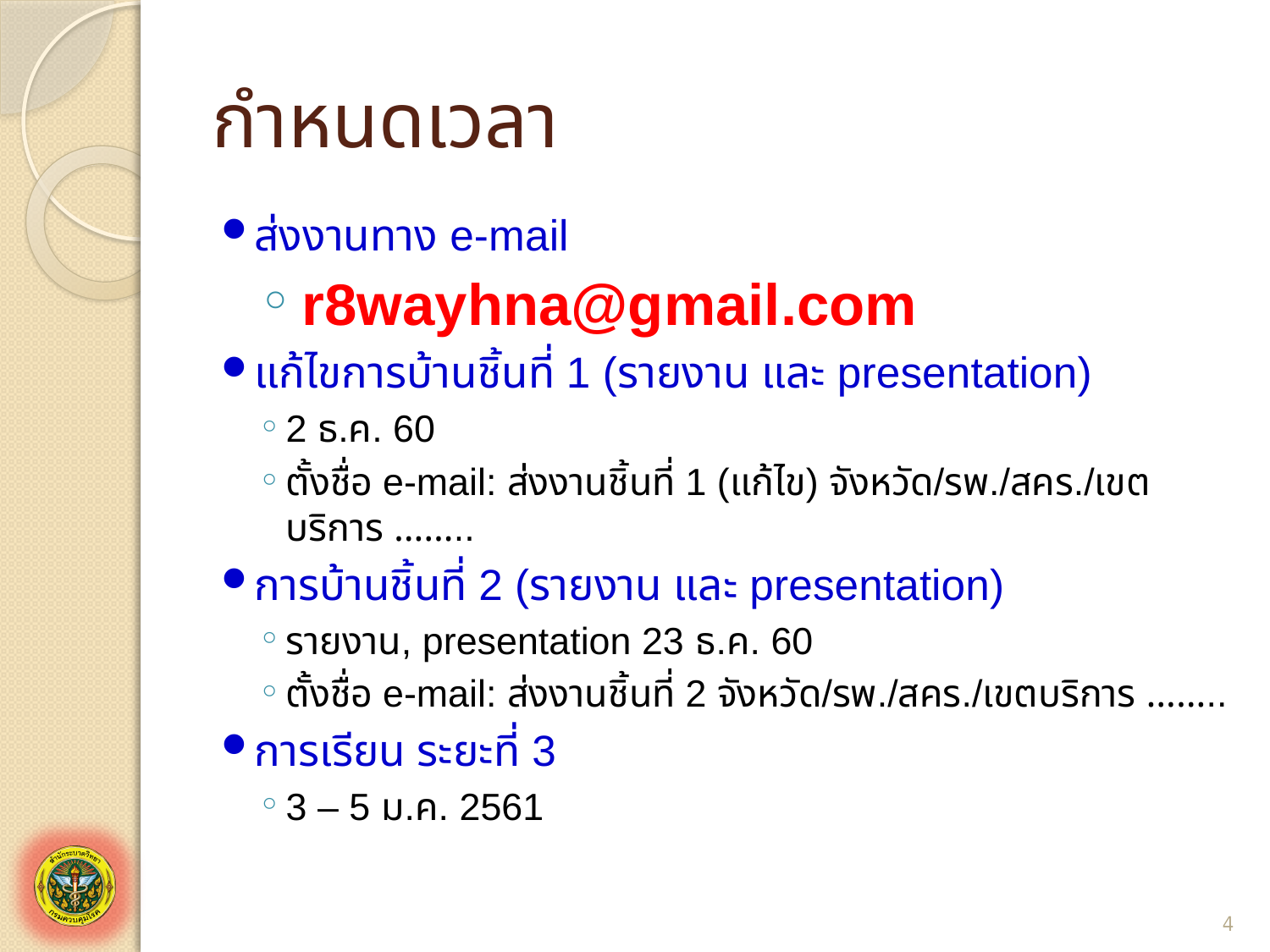

# กำหนดเวลา
ส่งงานทาง e-mail
 r8wayhna@gmail.com
แก้ไขการบ้านชิ้นที่ 1 (รายงาน และ presentation)
2 ธ.ค. 60
ตั้งชื่อ e-mail: ส่งงานชิ้นที่ 1 (แก้ไข) จังหวัด/รพ./สคร./เขตบริการ ……..
การบ้านชิ้นที่ 2 (รายงาน และ presentation)
รายงาน, presentation 23 ธ.ค. 60
ตั้งชื่อ e-mail: ส่งงานชิ้นที่ 2 จังหวัด/รพ./สคร./เขตบริการ ……..
การเรียน ระยะที่ 3
3 – 5 ม.ค. 2561
4